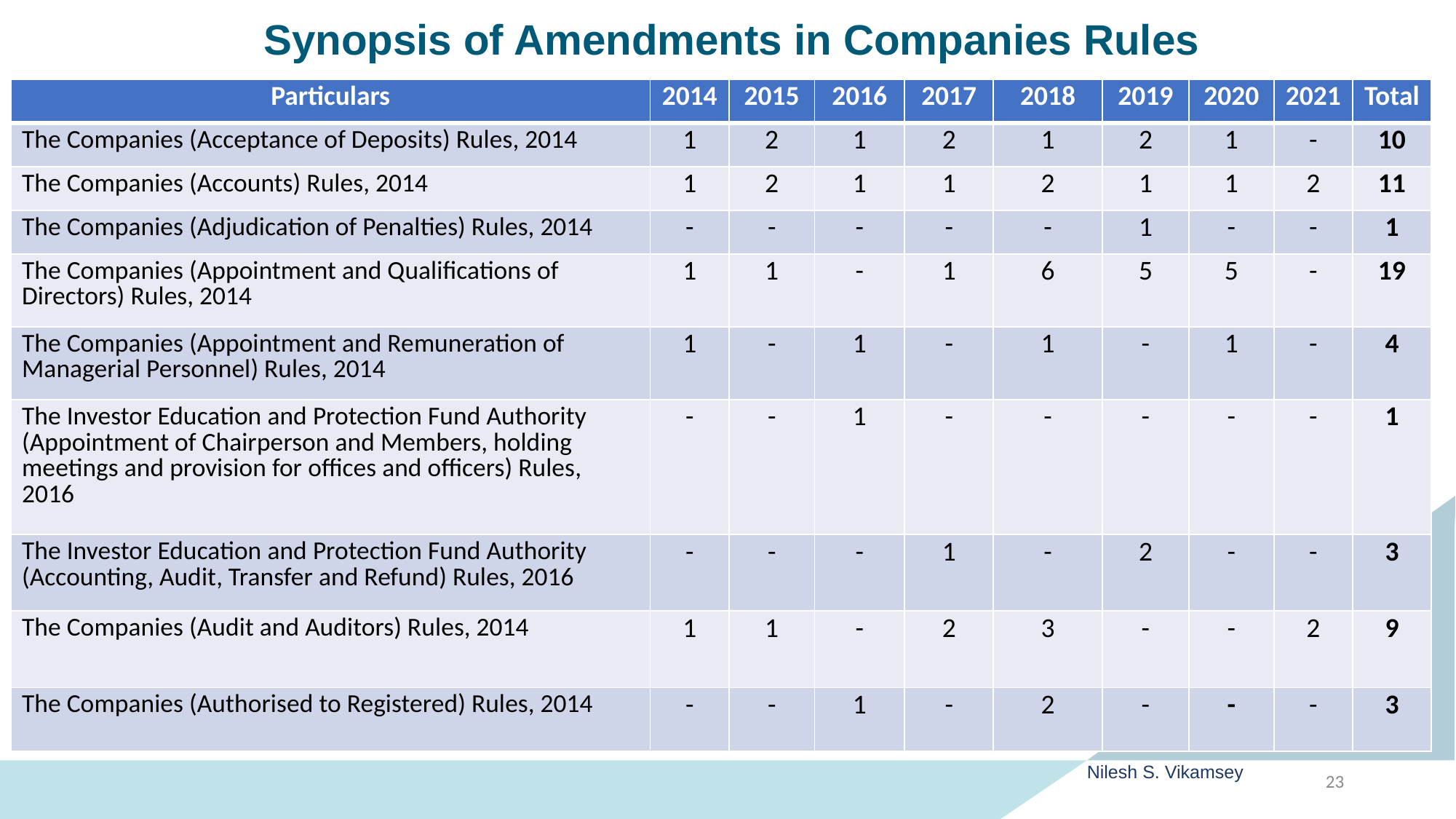

Synopsis of Amendments in Companies Rules
| Particulars | 2014 | 2015 | 2016 | 2017 | 2018 | 2019 | 2020 | 2021 | Total |
| --- | --- | --- | --- | --- | --- | --- | --- | --- | --- |
| The Companies (Acceptance of Deposits) Rules, 2014 | 1 | 2 | 1 | 2 | 1 | 2 | 1 | - | 10 |
| The Companies (Accounts) Rules, 2014 | 1 | 2 | 1 | 1 | 2 | 1 | 1 | 2 | 11 |
| The Companies (Adjudication of Penalties) Rules, 2014 | - | - | - | - | - | 1 | - | - | 1 |
| The Companies (Appointment and Qualifications of Directors) Rules, 2014 | 1 | 1 | - | 1 | 6 | 5 | 5 | - | 19 |
| The Companies (Appointment and Remuneration of Managerial Personnel) Rules, 2014 | 1 | - | 1 | - | 1 | - | 1 | - | 4 |
| The Investor Education and Protection Fund Authority (Appointment of Chairperson and Members, holding meetings and provision for offices and officers) Rules, 2016 | - | - | 1 | - | - | - | - | - | 1 |
| The Investor Education and Protection Fund Authority (Accounting, Audit, Transfer and Refund) Rules, 2016 | - | - | - | 1 | - | 2 | - | - | 3 |
| The Companies (Audit and Auditors) Rules, 2014 | 1 | 1 | - | 2 | 3 | - | - | 2 | 9 |
| The Companies (Authorised to Registered) Rules, 2014 | - | - | 1 | - | 2 | - | - | - | 3 |

Nilesh S. Vikamsey
23